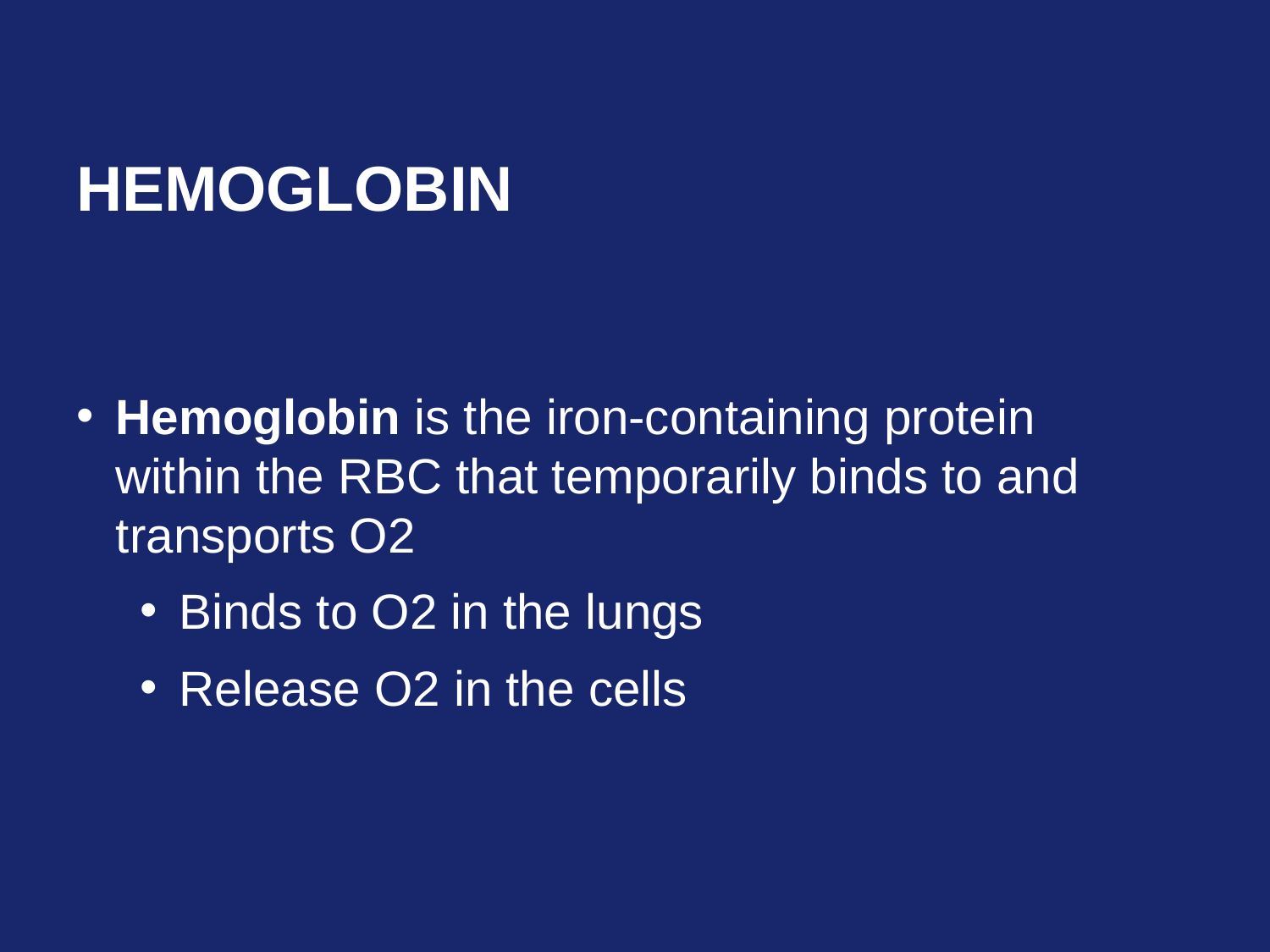

# Hemoglobin
Hemoglobin is the iron-containing protein within the RBC that temporarily binds to and transports O2
Binds to O2 in the lungs
Release O2 in the cells